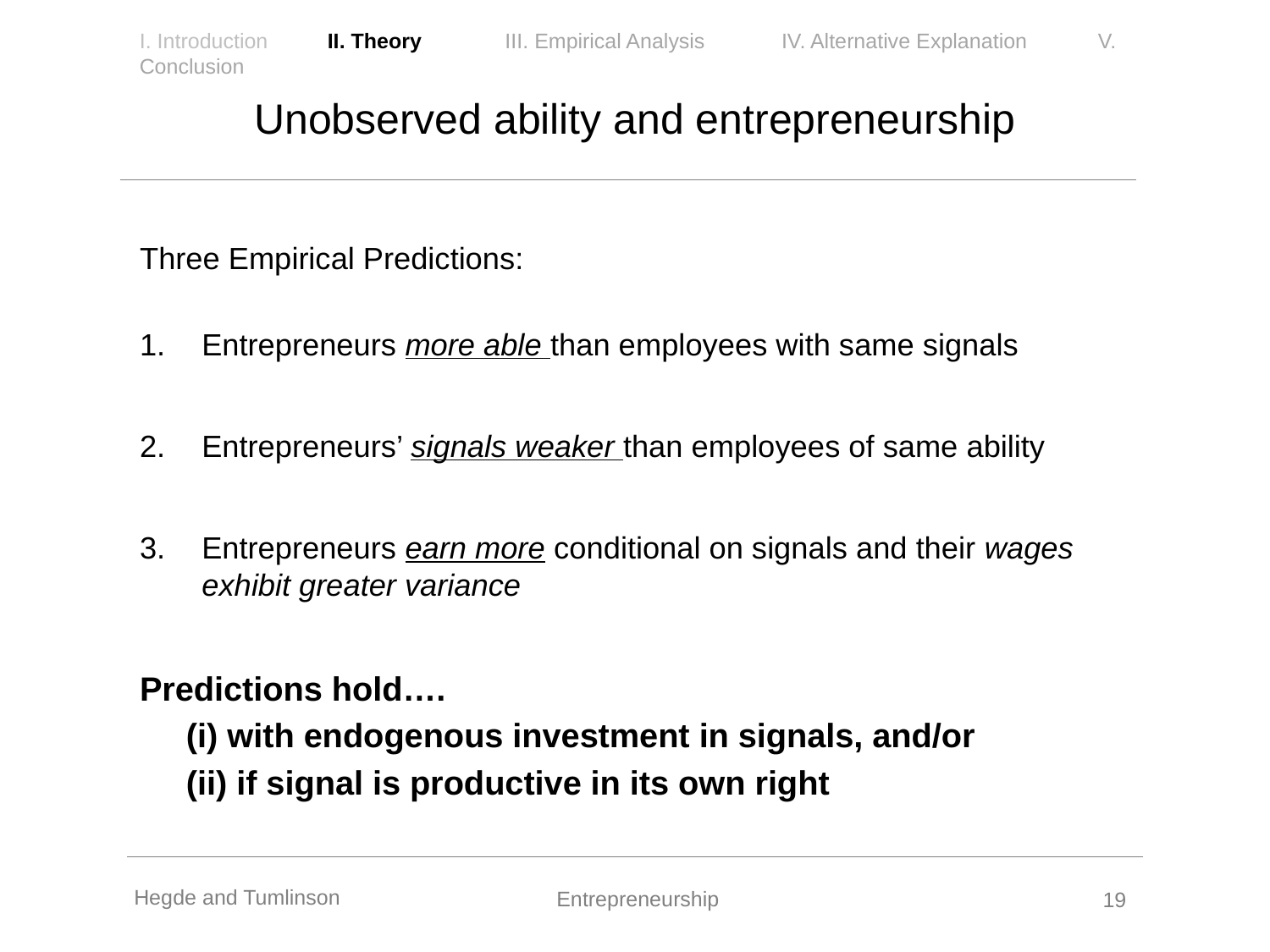

I. Introduction          II. Theory              III. Empirical Analysis             IV. Alternative Explanation            V. Conclusion
# Unobserved ability and entrepreneurship
Three Empirical Predictions:

Entrepreneurs more able than employees with same signals

Entrepreneurs’ signals weaker than employees of same ability

Entrepreneurs earn more conditional on signals and their wages exhibit greater variance

Predictions hold….
     (i) with endogenous investment in signals, and/or
     (ii) if signal is productive in its own right

19
Hegde and Tumlinson
Entrepreneurship